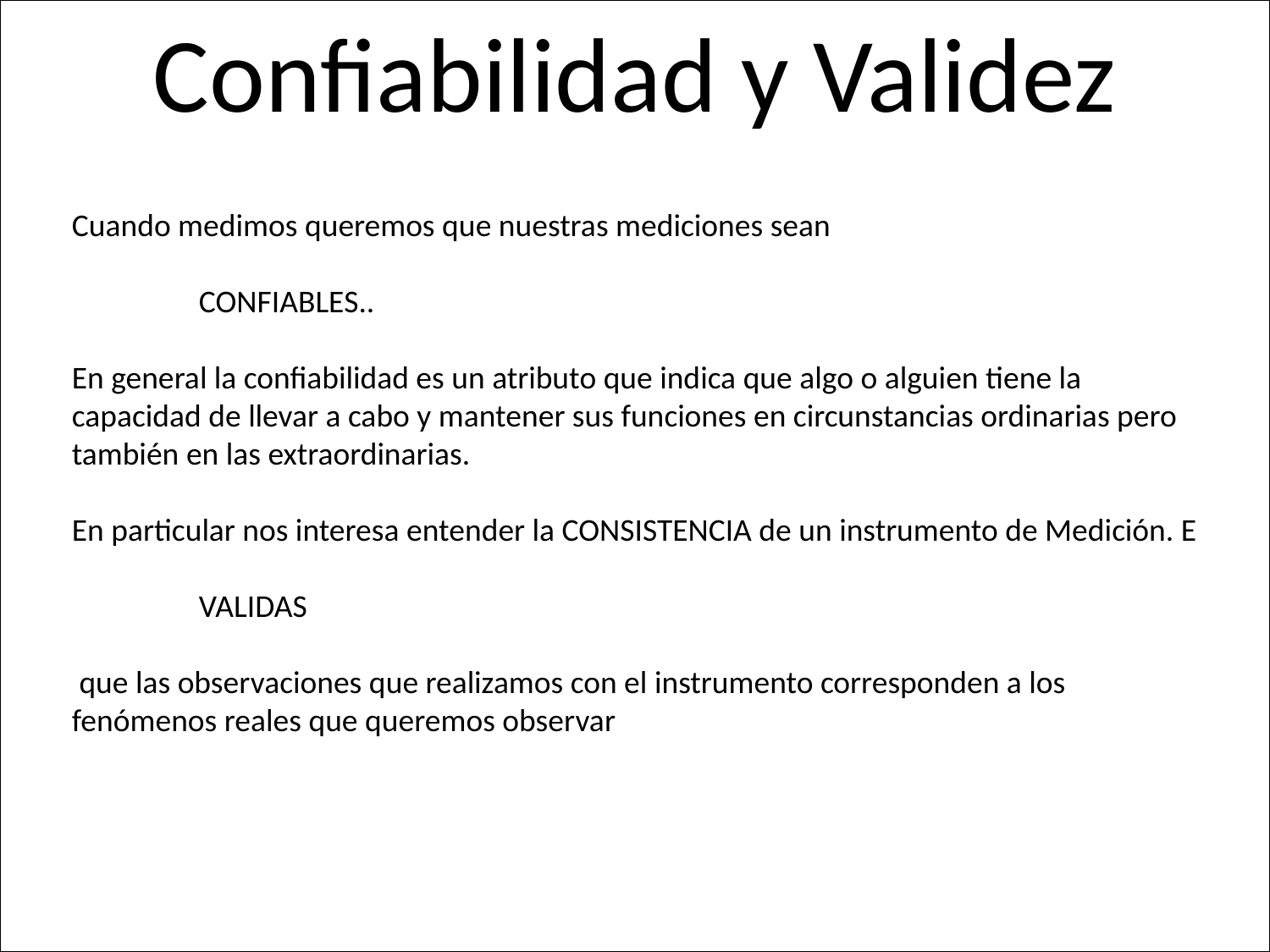

Confiabilidad y Validez
Cuando medimos queremos que nuestras mediciones sean

	CONFIABLES..

En general la confiabilidad es un atributo que indica que algo o alguien tiene la capacidad de llevar a cabo y mantener sus funciones en circunstancias ordinarias pero también en las extraordinarias.

En particular nos interesa entender la CONSISTENCIA de un instrumento de Medición. E

	VALIDAS

 que las observaciones que realizamos con el instrumento corresponden a los fenómenos reales que queremos observar